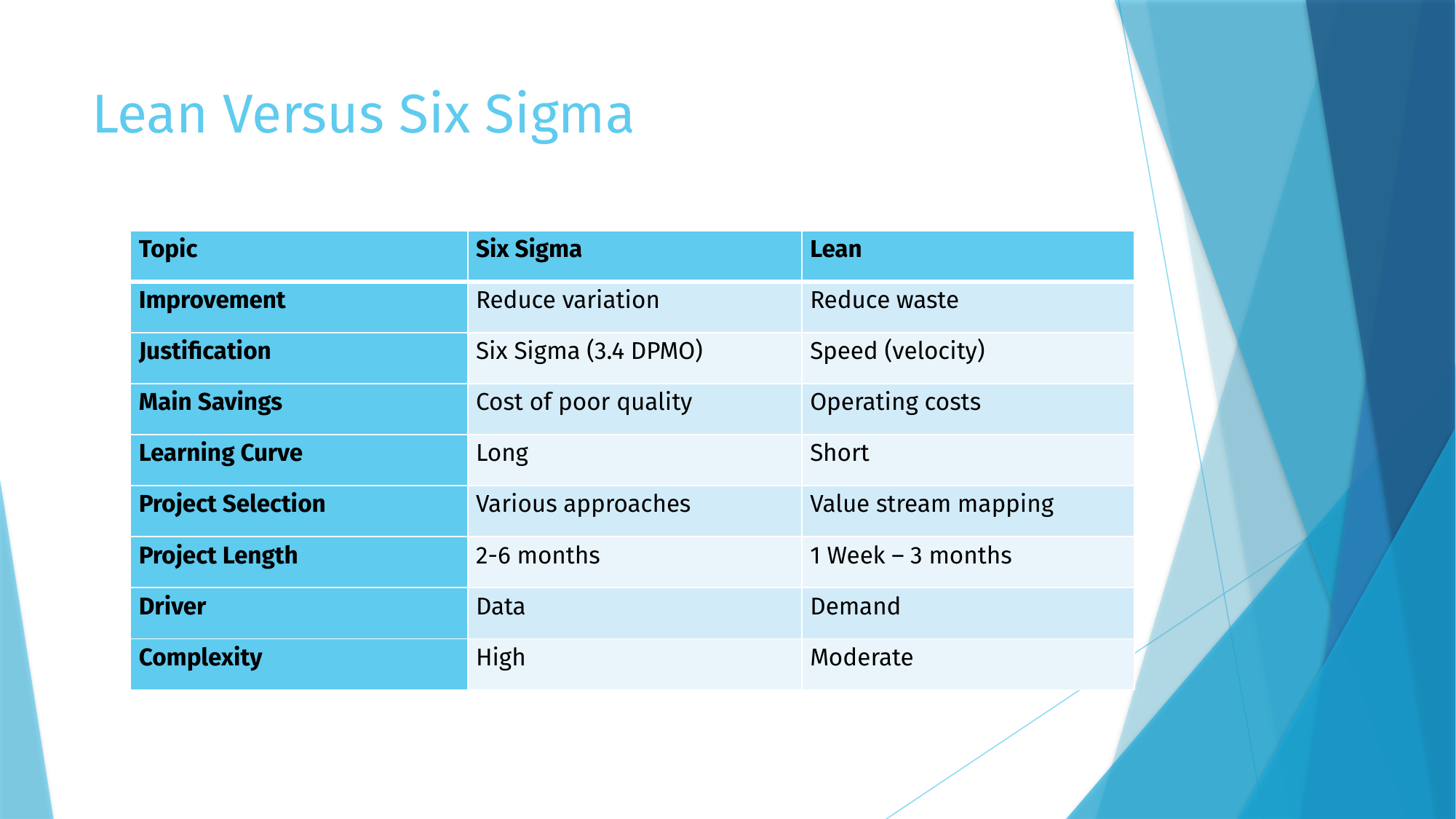

# Lean Versus Six Sigma
| Topic | Six Sigma | Lean |
| --- | --- | --- |
| Improvement | Reduce variation | Reduce waste |
| Justification | Six Sigma (3.4 DPMO) | Speed (velocity) |
| Main Savings | Cost of poor quality | Operating costs |
| Learning Curve | Long | Short |
| Project Selection | Various approaches | Value stream mapping |
| Project Length | 2-6 months | 1 Week – 3 months |
| Driver | Data | Demand |
| Complexity | High | Moderate |